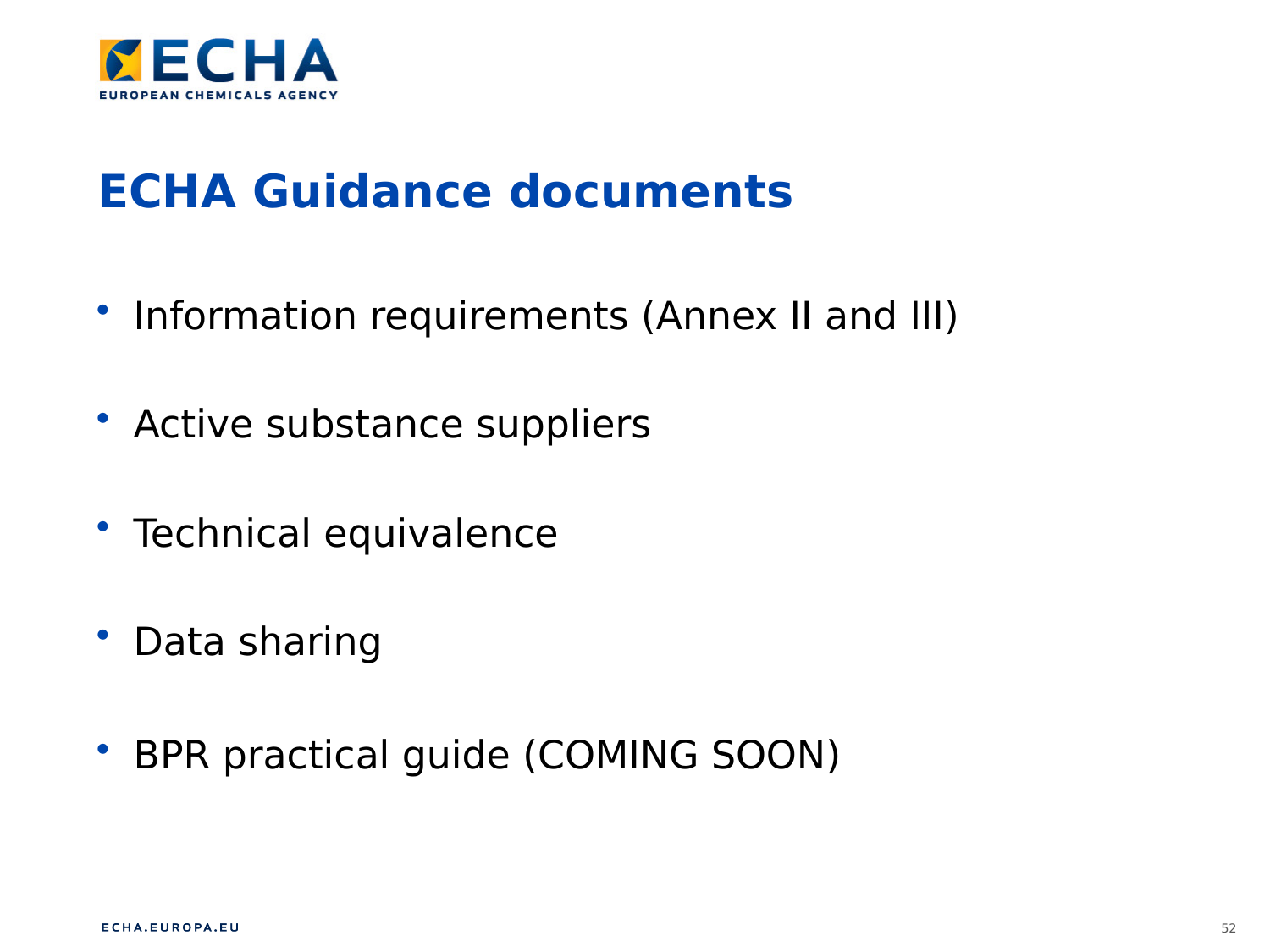

# ECHA Guidance documents
Information requirements (Annex II and III)

Active substance suppliers

Technical equivalence

Data sharing

BPR practical guide (COMING SOON)

52